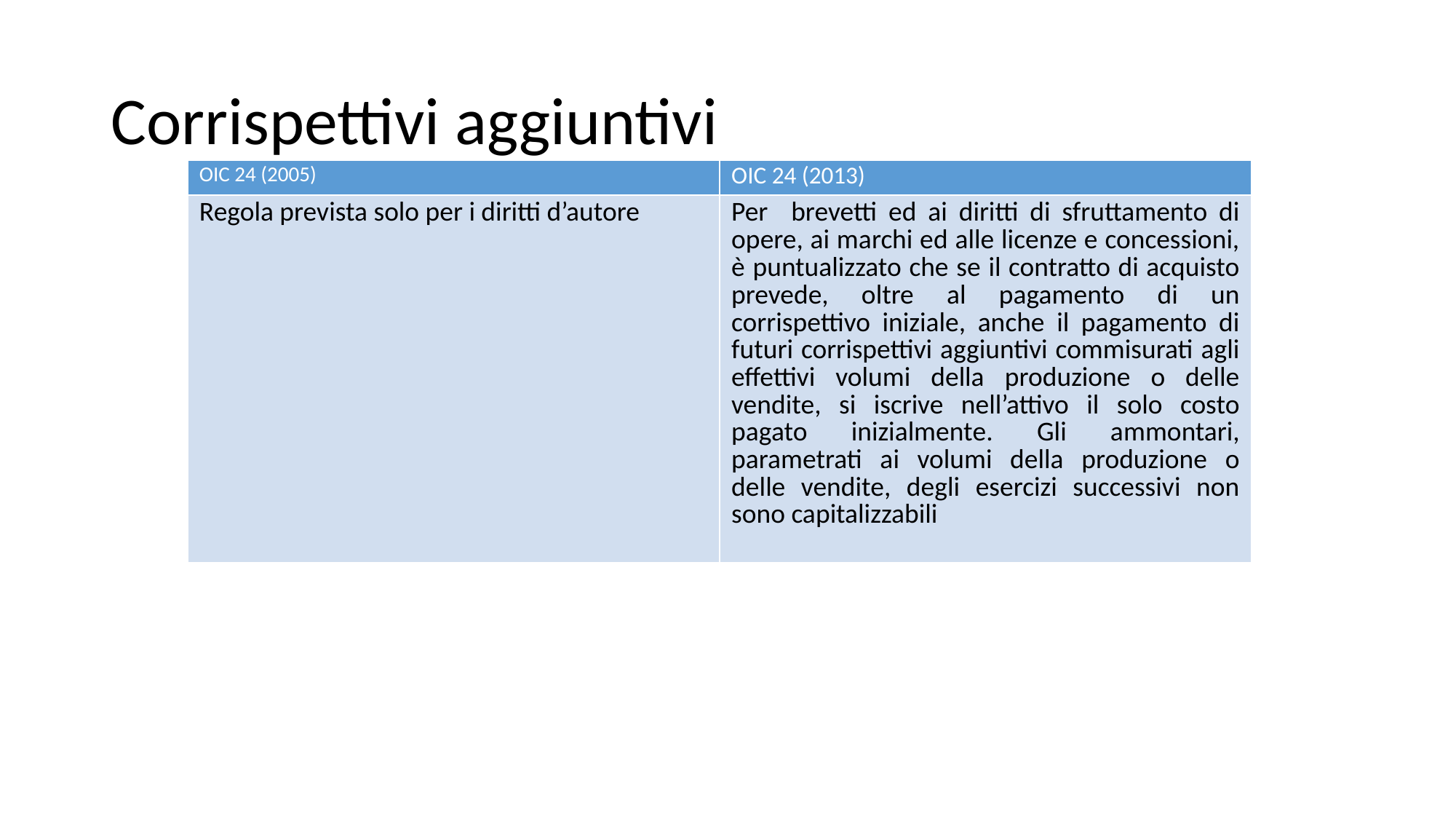

# Corrispettivi aggiuntivi
| OIC 24 (2005) | OIC 24 (2013) |
| --- | --- |
| Regola prevista solo per i diritti d’autore | Per brevetti ed ai diritti di sfruttamento di opere, ai marchi ed alle licenze e concessioni, è puntualizzato che se il contratto di acquisto prevede, oltre al pagamento di un corrispettivo iniziale, anche il pagamento di futuri corrispettivi aggiuntivi commisurati agli effettivi volumi della produzione o delle vendite, si iscrive nell’attivo il solo costo pagato inizialmente. Gli ammontari, parametrati ai volumi della produzione o delle vendite, degli esercizi successivi non sono capitalizzabili |